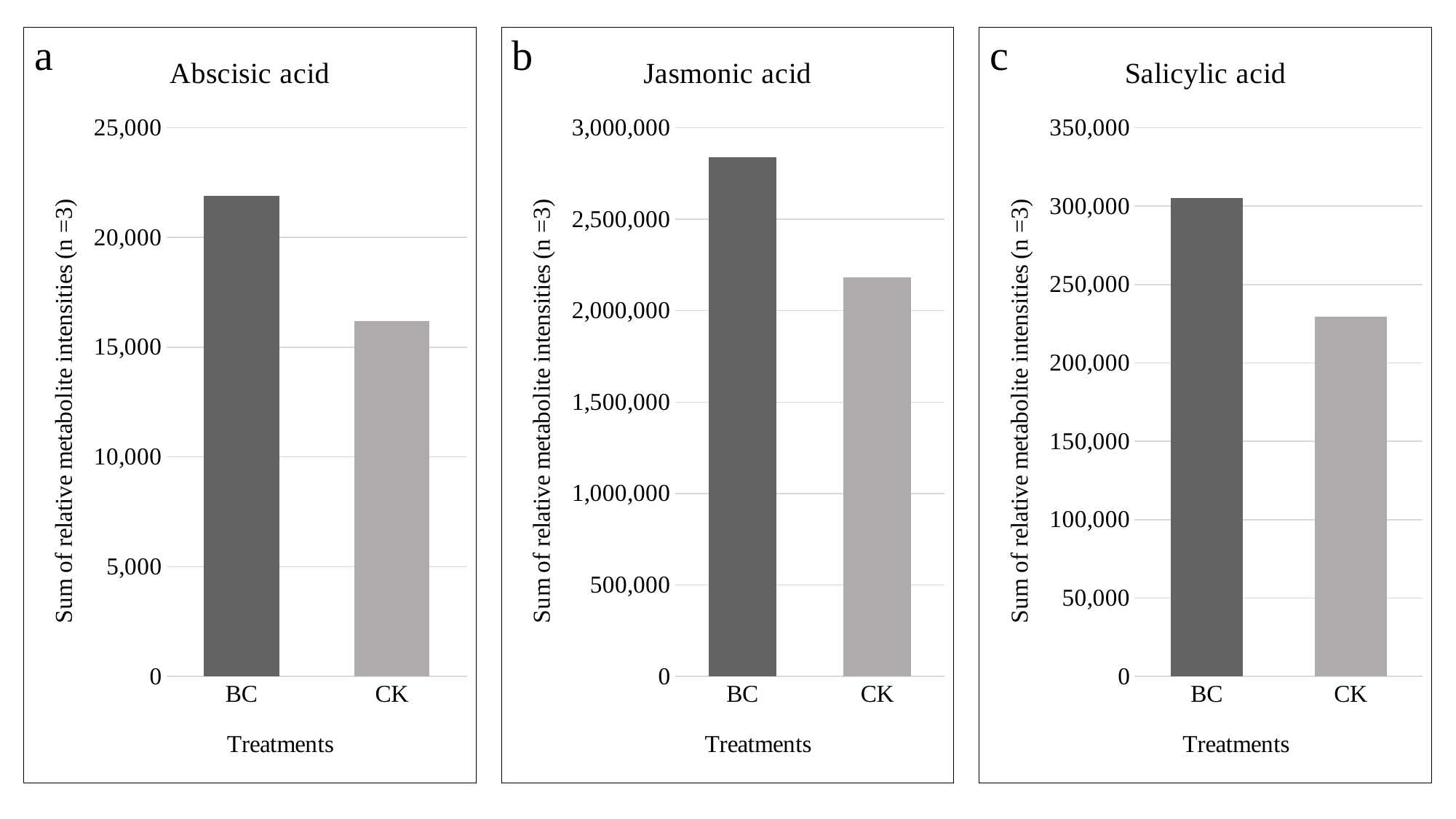

### Chart:

| Category | Abscisic acid |
|---|---|
| BC | 21898.41119 |
| CK | 16177.845916666667 |

### Chart:

| Category | Jasmonic acid |
|---|---|
| BC | 2838753.332 |
| CK | 2181867.7423333335 |

### Chart:

| Category | Salicylic acid |
|---|---|
| BC | 305175.6404 |
| CK | 229601.79216666668 |